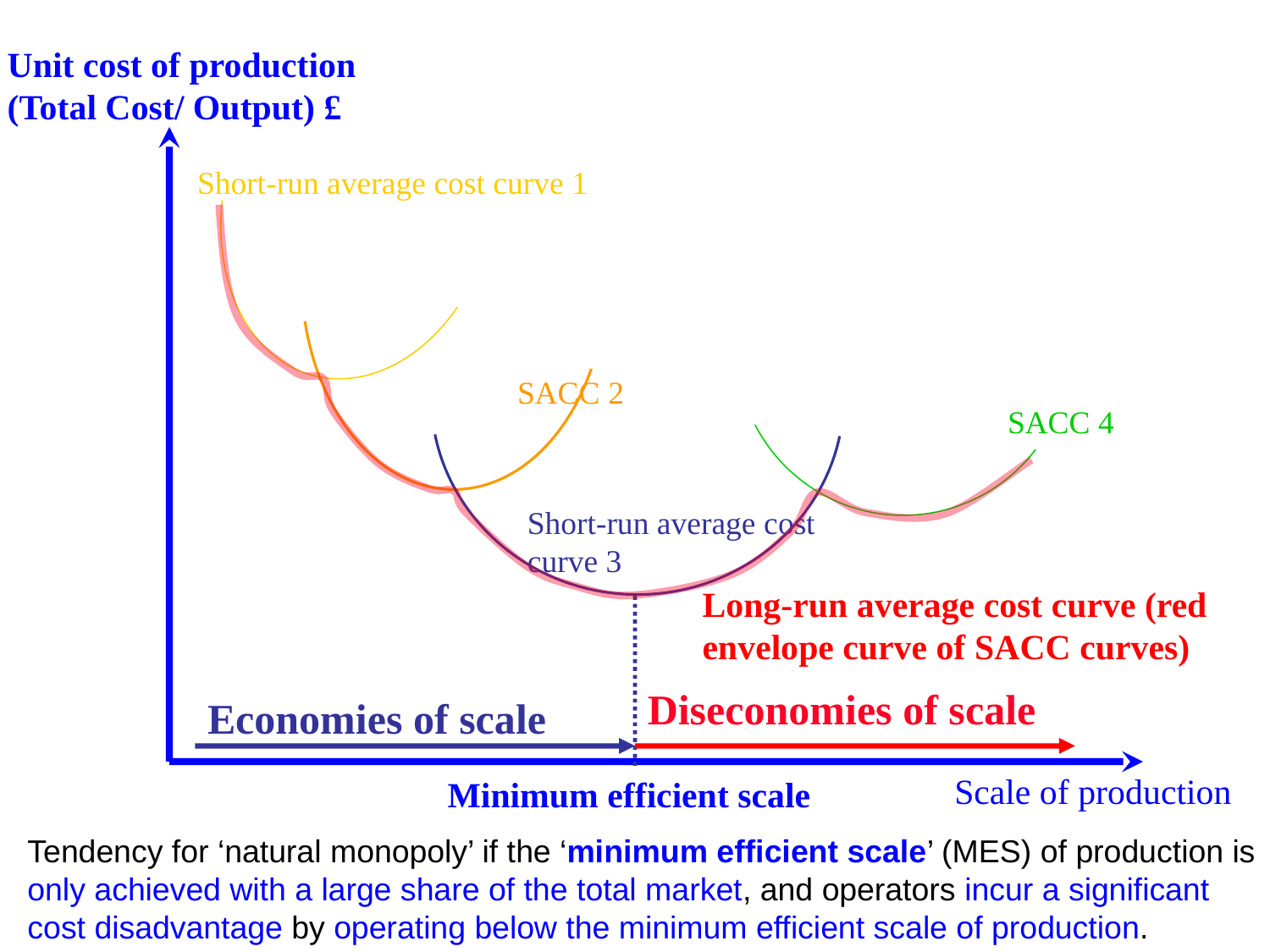

Unit cost of production (Total Cost/ Output) £

Short-run average cost curve 1

SACC 2

SACC 4
Short-run average cost curve 3
Long-run average cost curve (red envelope curve of SACC curves)

Diseconomies of scale
Economies of scale

Scale of production

Minimum efficient scale
Tendency for ‘natural monopoly’ if the ‘minimum efficient scale’ (MES) of production is only achieved with a large share of the total market, and operators incur a significant cost disadvantage by operating below the minimum efficient scale of production.